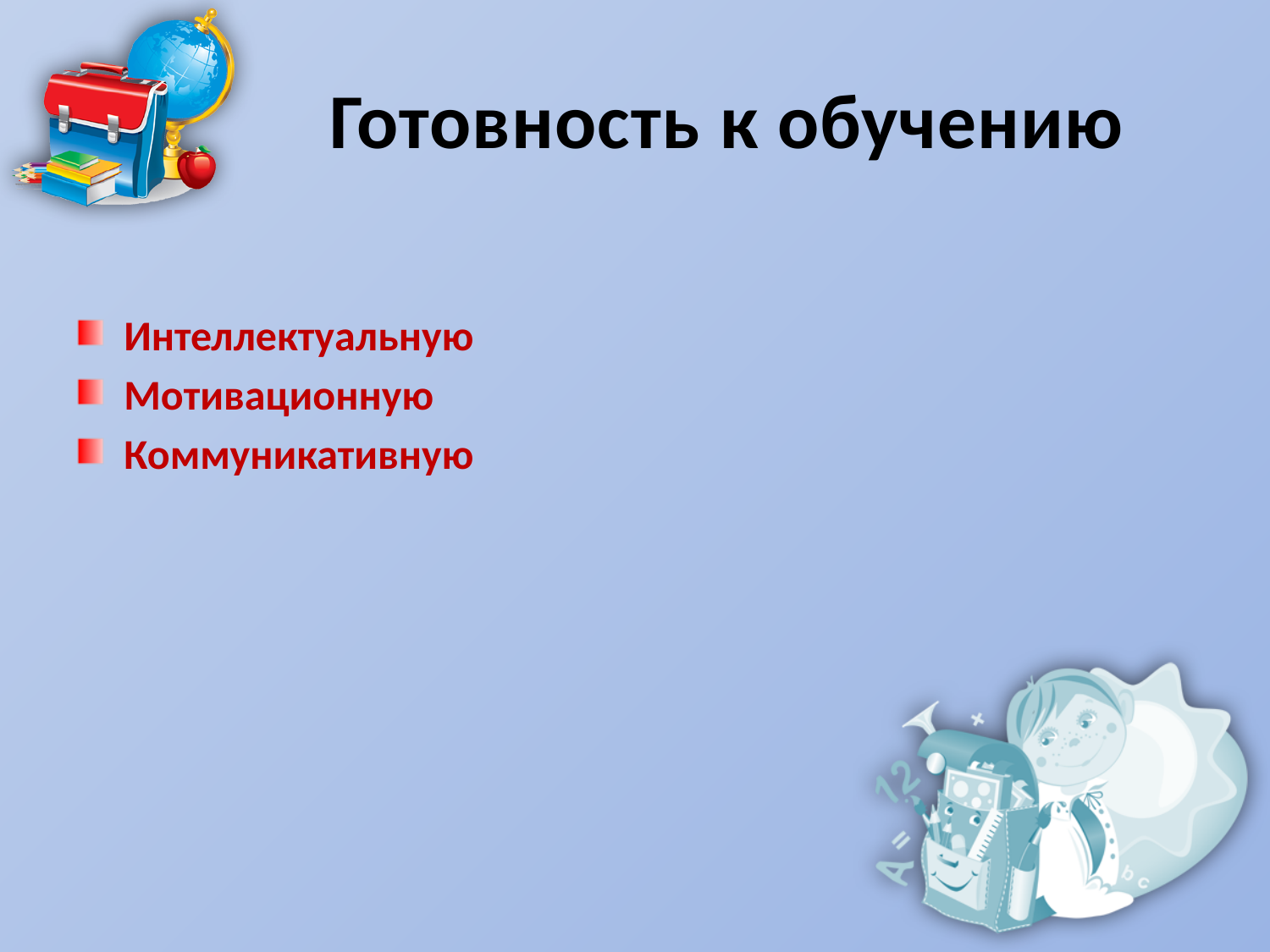

# Готовность к обучению

Интеллектуальную
Мотивационную
Коммуникативную